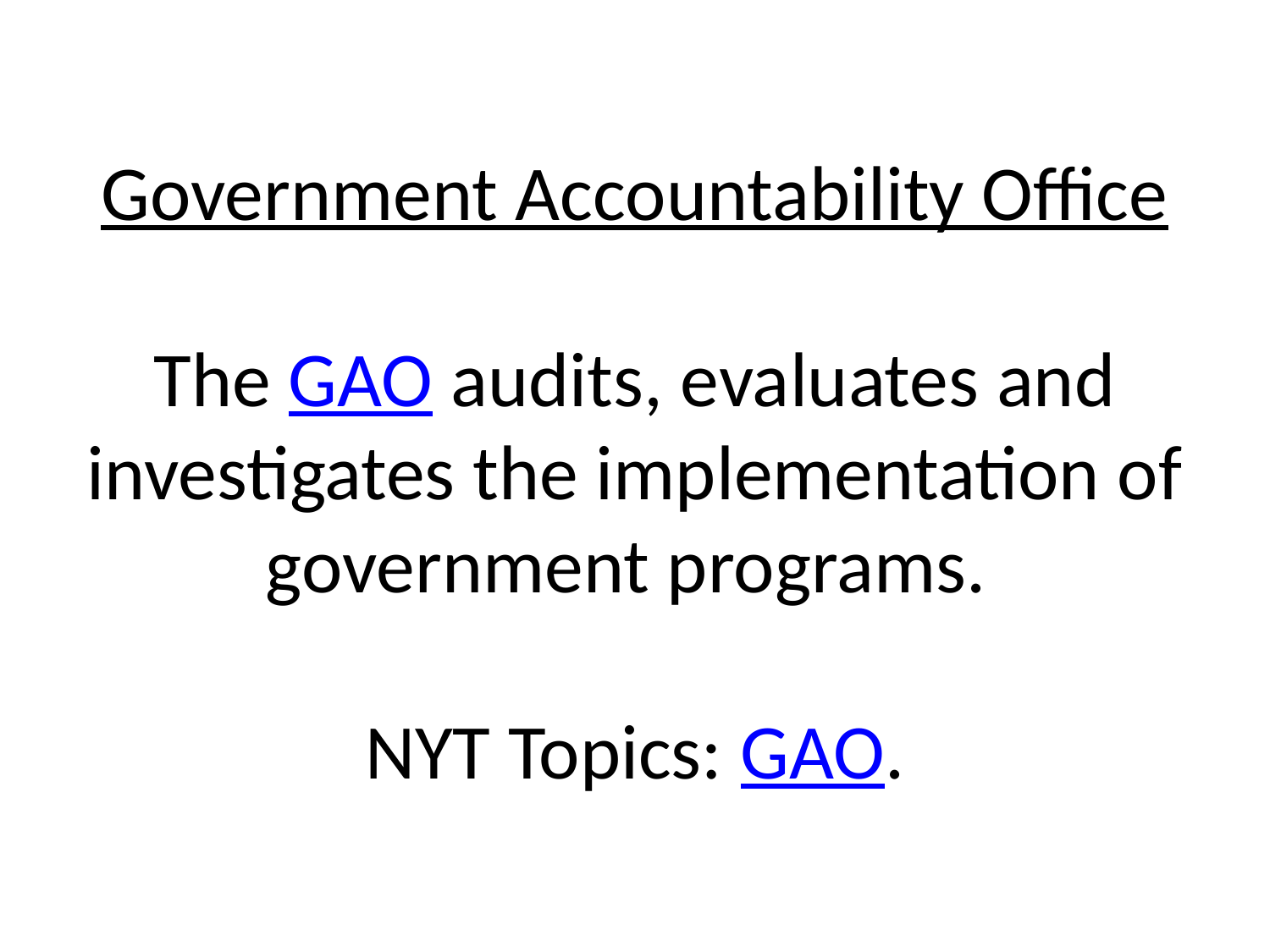

# Government Accountability Office The GAO audits, evaluates and investigates the implementation of government programs. NYT Topics: GAO.